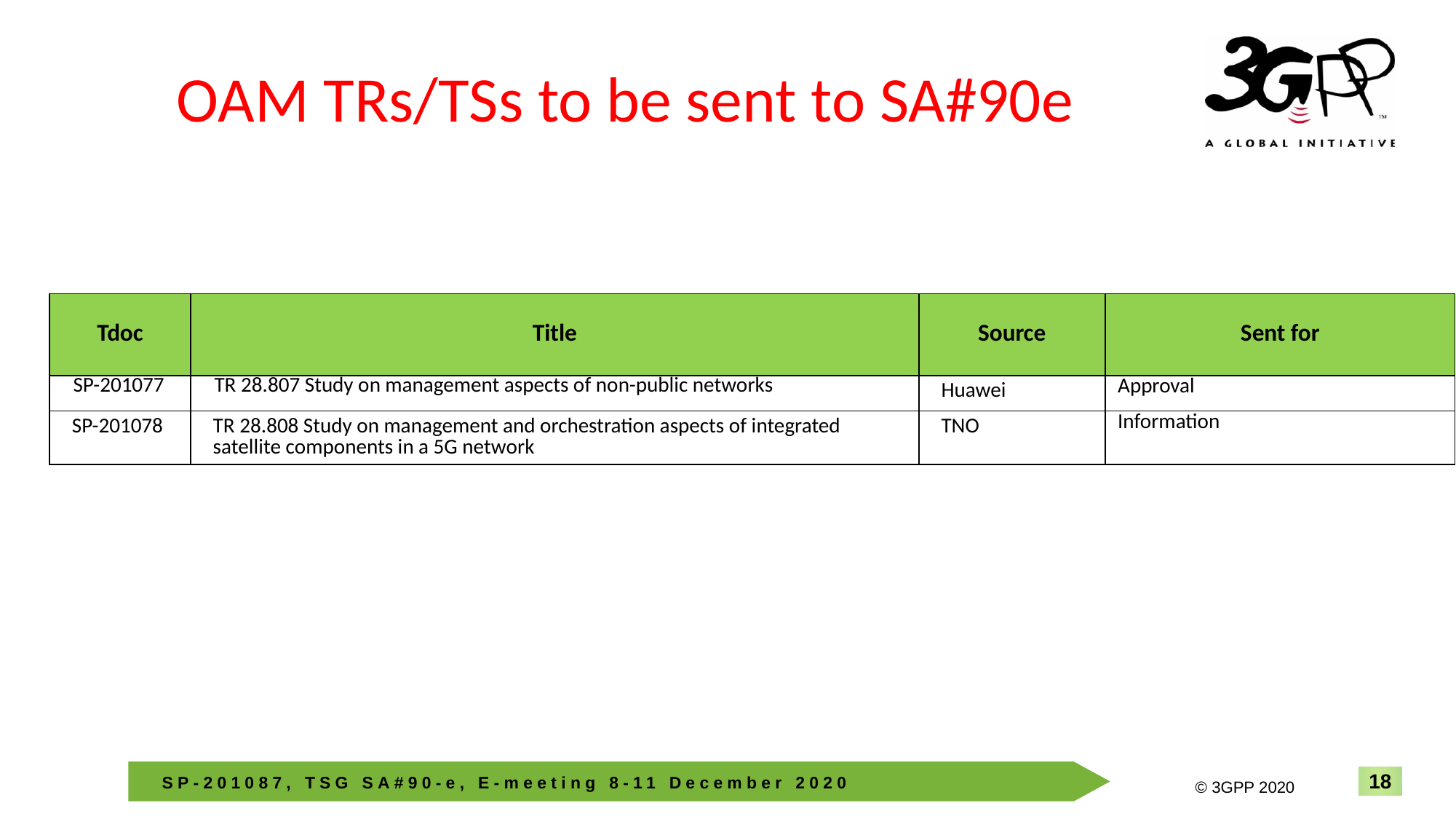

# OAM TRs/TSs to be sent to SA#90e
| Tdoc | Title | Source | Sent for |
| --- | --- | --- | --- |
| SP-201077 | TR 28.807 Study on management aspects of non-public networks | Huawei | Approval |
| SP-201078 | TR 28.808 Study on management and orchestration aspects of integrated satellite components in a 5G network | TNO | Information |